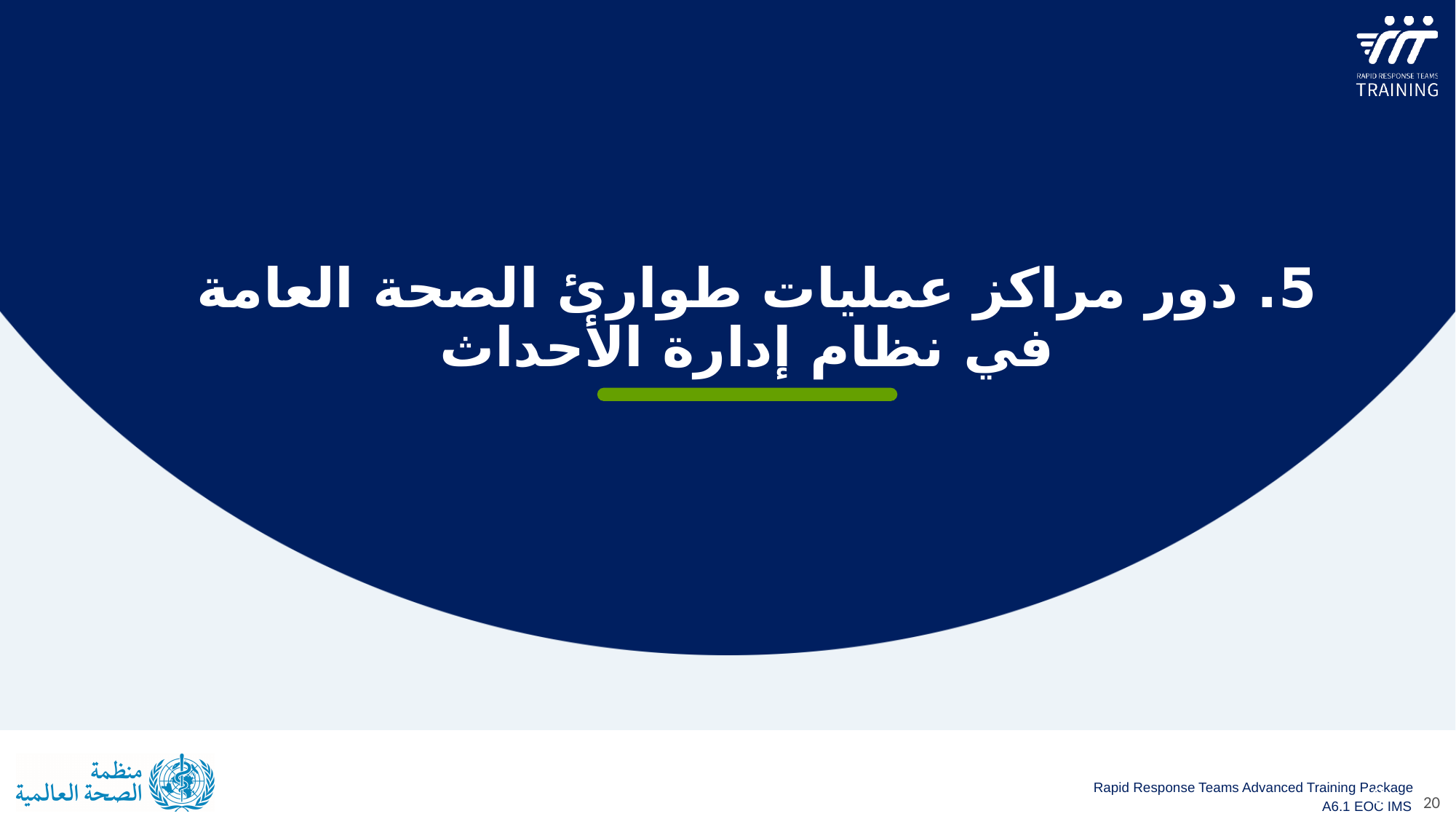

5. دور مراكز عمليات طوارئ الصحة العامة
في نظام إدارة الأحداث
20